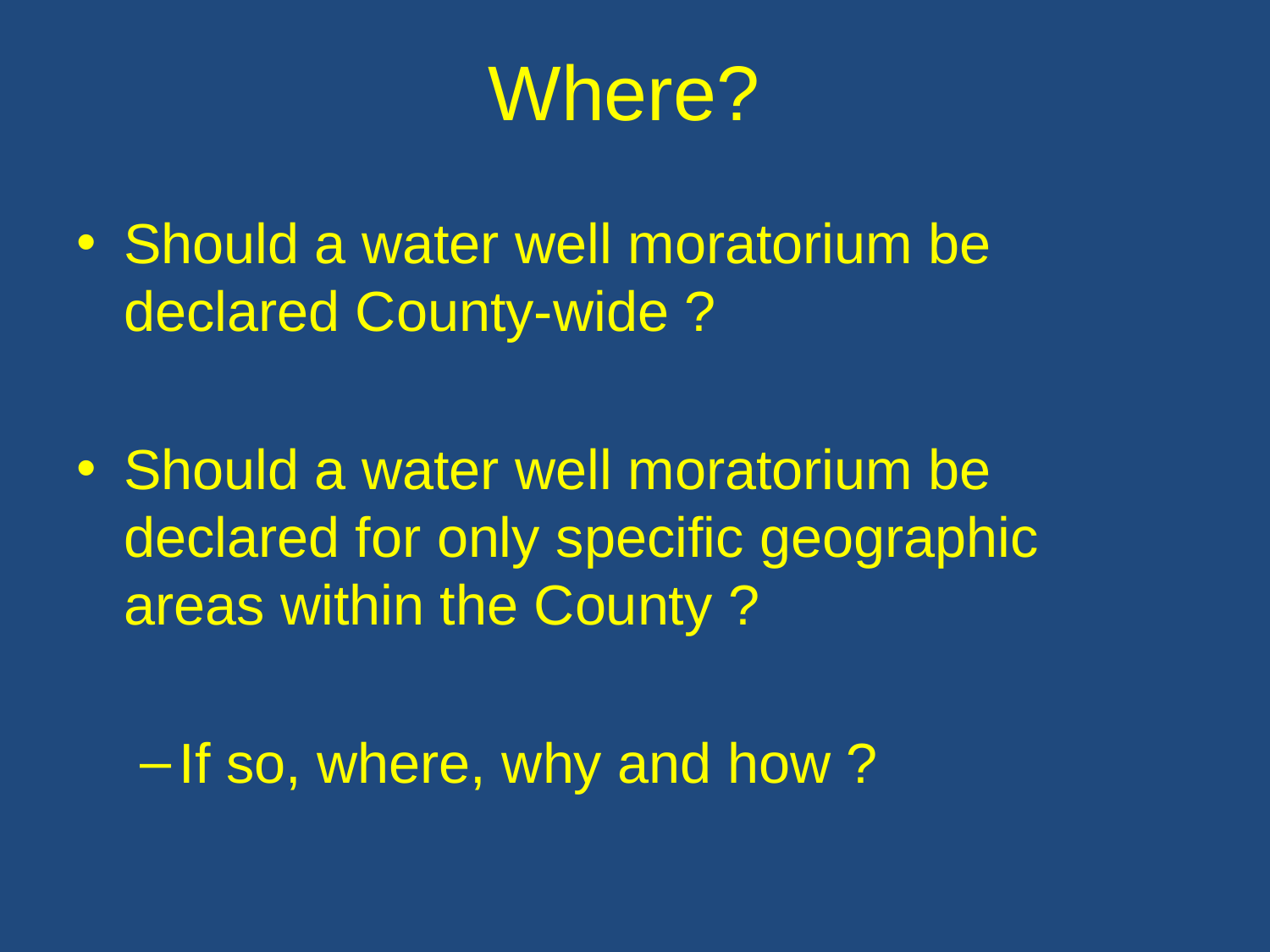

# Where?
Should a water well moratorium be declared County-wide ?

Should a water well moratorium be declared for only specific geographic areas within the County ?

If so, where, why and how ?